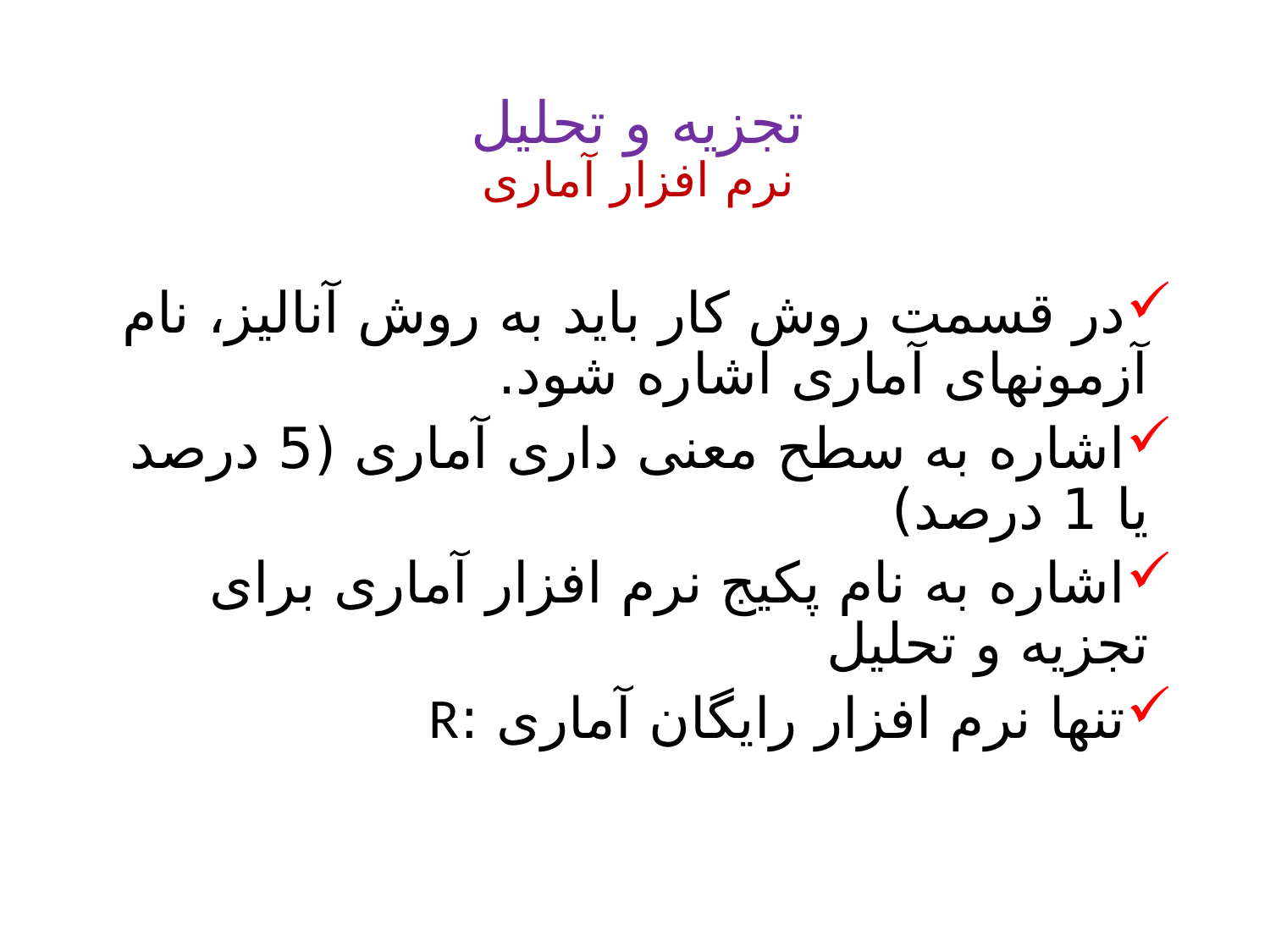

# تجزیه و تحلیل نرم افزار آماری
در قسمت روش کار باید به روش آنالیز، نام آزمونهای آماری اشاره شود.
اشاره به سطح معنی داری آماری (5 درصد یا 1 درصد)
اشاره به نام پکیج نرم افزار آماری برای تجزیه و تحلیل
تنها نرم افزار رایگان آماری :R

22 May 2021
7